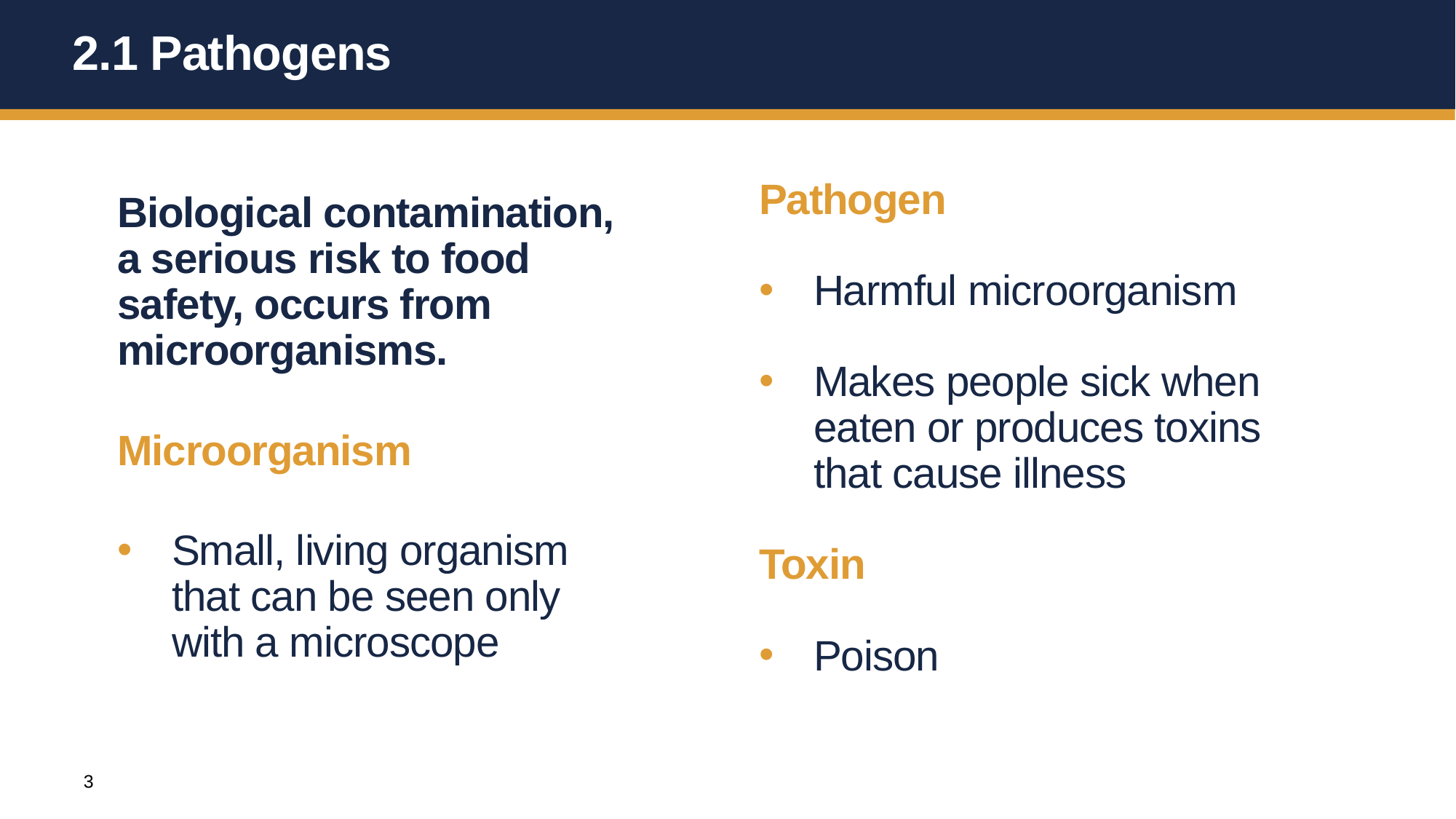

# 2.1 Pathogens
Pathogen
Harmful microorganism
Makes people sick when eaten or produces toxins that cause illness
Toxin
Poison

Biological contamination, a serious risk to food safety, occurs from microorganisms.
Microorganism
Small, living organism that can be seen only with a microscope

3